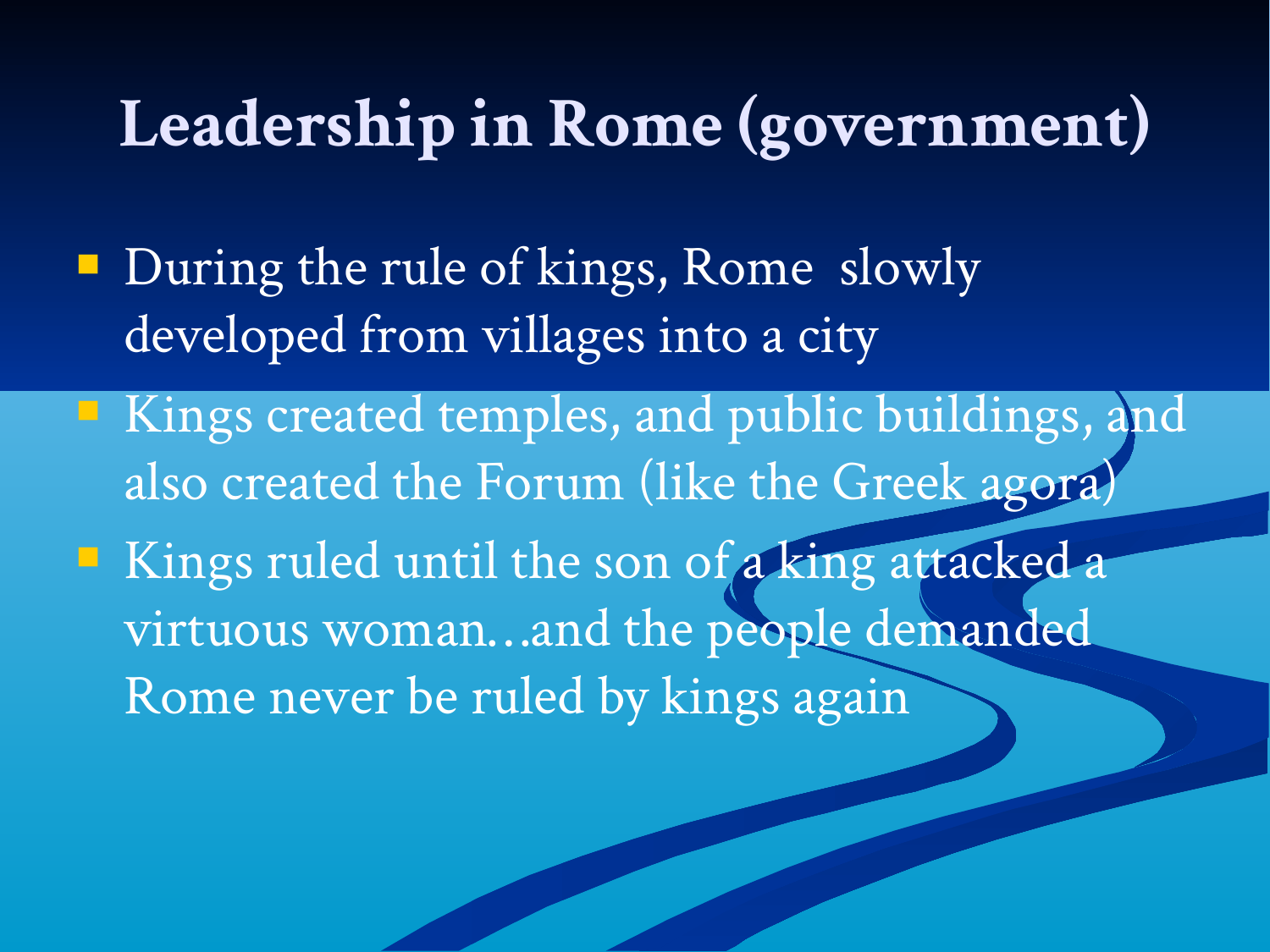

# Leadership in Rome (government)
During the rule of kings, Rome  slowly developed from villages into a city
Kings created temples, and public buildings, and also created the Forum (like the Greek agora)
Kings ruled until the son of a king attacked a virtuous woman…and the people demanded Rome never be ruled by kings again